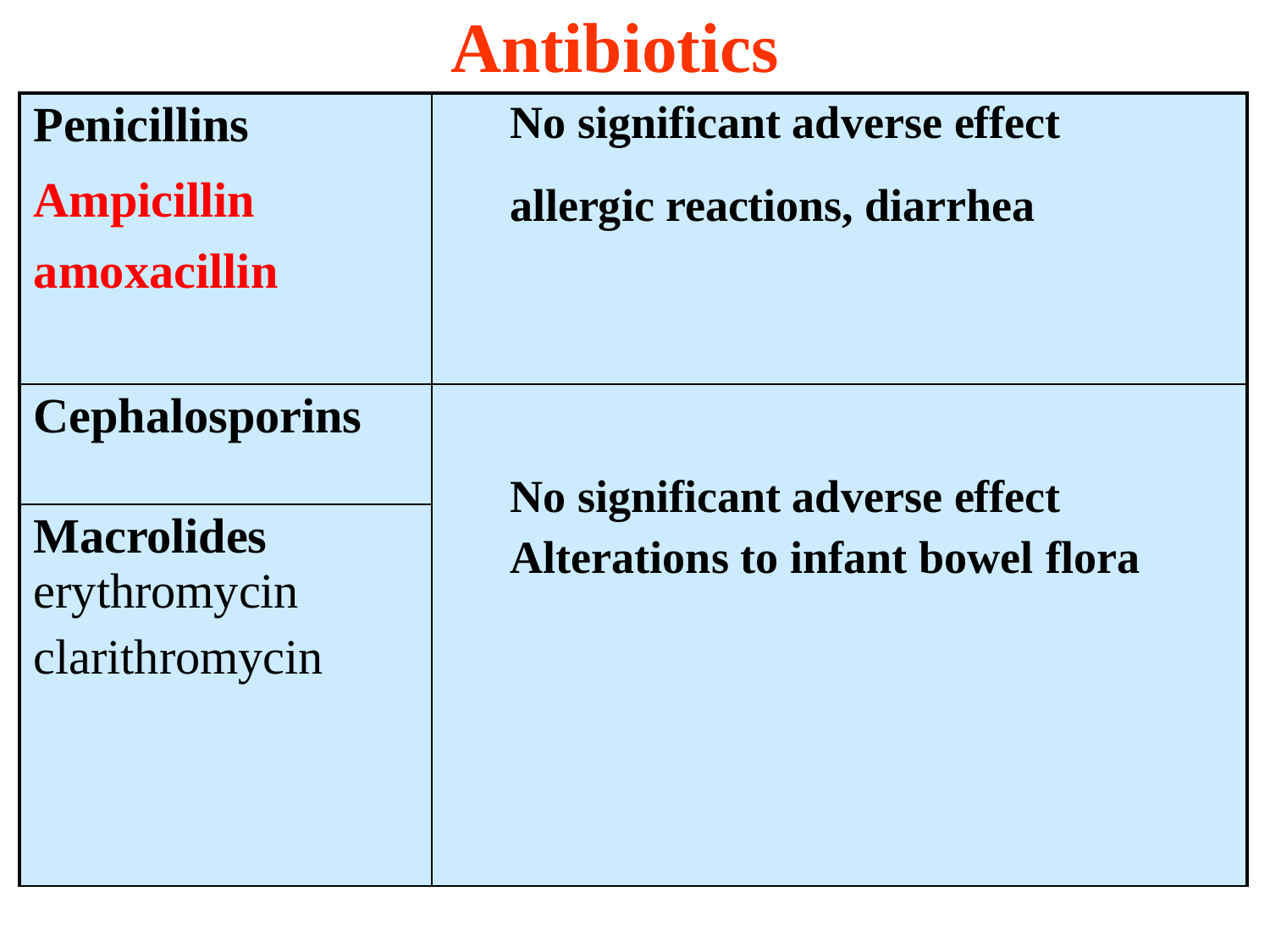

# Antibiotics
| Penicillins Ampicillin amoxacillin | No significant adverse effect allergic reactions, diarrhea |
| --- | --- |
| Cephalosporins | No significant adverse effect Alterations to infant bowel flora |
| Macrolides erythromycin clarithromycin |  |